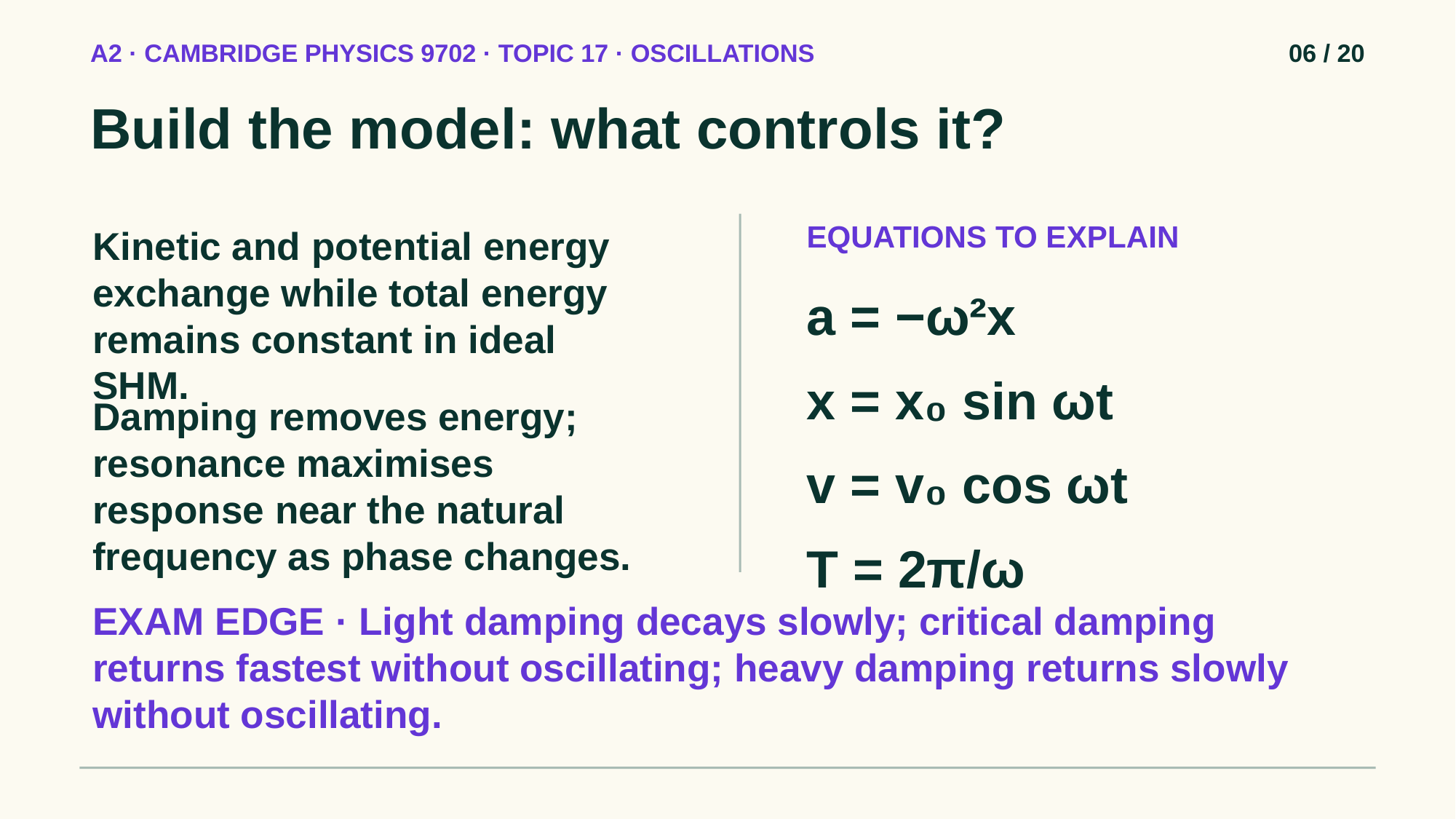

A2 · CAMBRIDGE PHYSICS 9702 · TOPIC 17 · OSCILLATIONS
06 / 20
Build the model: what controls it?
EQUATIONS TO EXPLAIN

Kinetic and potential energy exchange while total energy remains constant in ideal SHM.
a = −ω²x
x = x₀ sin ωt
Damping removes energy; resonance maximises response near the natural frequency as phase changes.
v = v₀ cos ωt
T = 2π/ω
EXAM EDGE · Light damping decays slowly; critical damping returns fastest without oscillating; heavy damping returns slowly without oscillating.